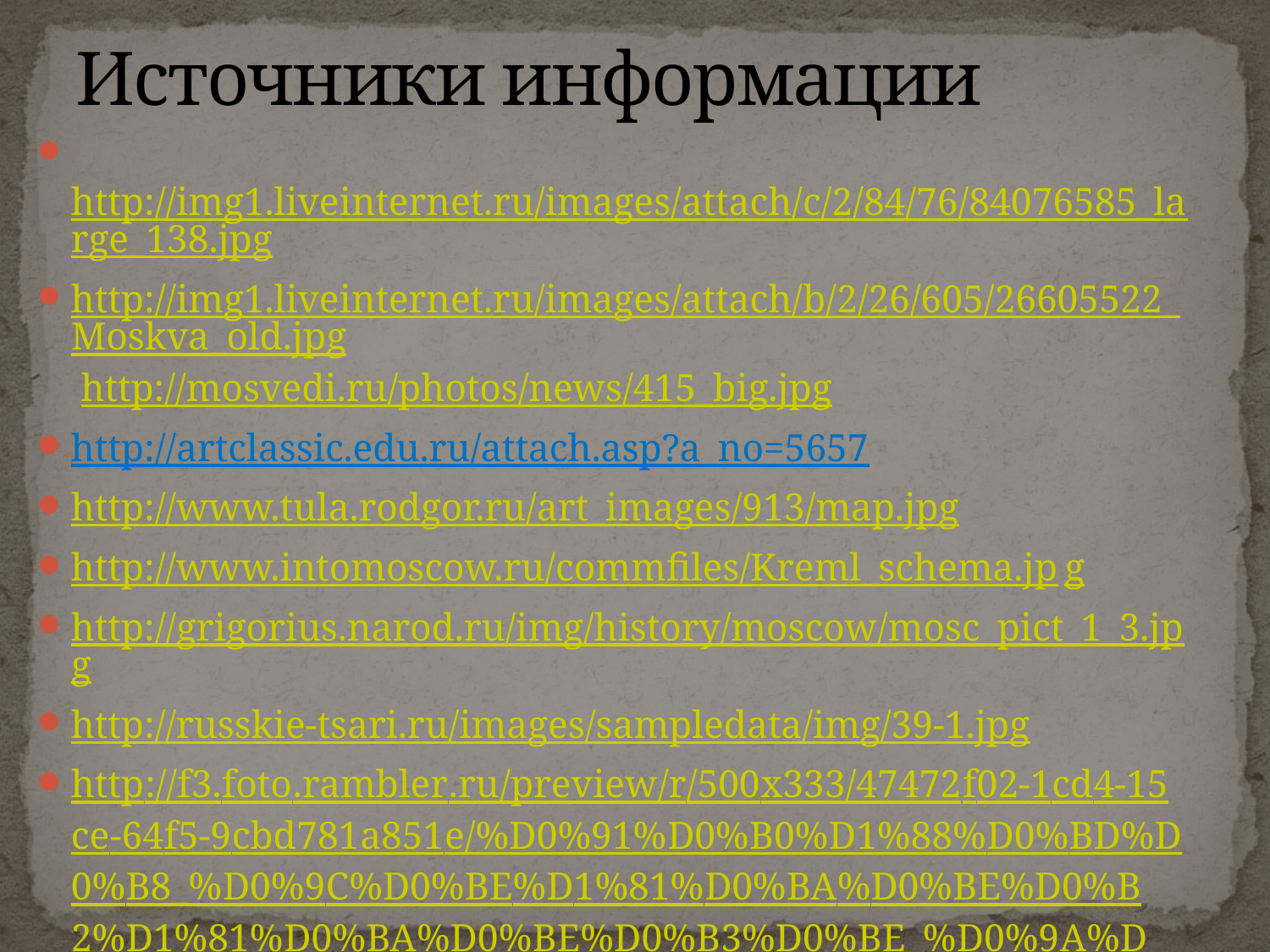

# Источники информации
 http://img1.liveinternet.ru/images/attach/c/2/84/76/84076585_large_138.jpg
http://img1.liveinternet.ru/images/attach/b/2/26/605/26605522_Moskva_old.jpg http://mosvedi.ru/photos/news/415_big.jpg
http://artclassic.edu.ru/attach.asp?a_no=5657
http://www.tula.rodgor.ru/art_images/913/map.jpg
http://www.intomoscow.ru/commfiles/Kreml_schema.jpg
http://grigorius.narod.ru/img/history/moscow/mosc_pict_1_3.jpg
http://russkie-tsari.ru/images/sampledata/img/39-1.jpg
http://f3.foto.rambler.ru/preview/r/500x333/47472f02-1cd4-15ce-64f5-9cbd781a851e/%D0%91%D0%B0%D1%88%D0%BD%D0%B8_%D0%9C%D0%BE%D1%81%D0%BA%D0%BE%D0%B2%D1%81%D0%BA%D0%BE%D0%B3%D0%BE_%D0%9A%D1%80%D0%B5%D0%BC%D0%BB%D1%8F.jpg